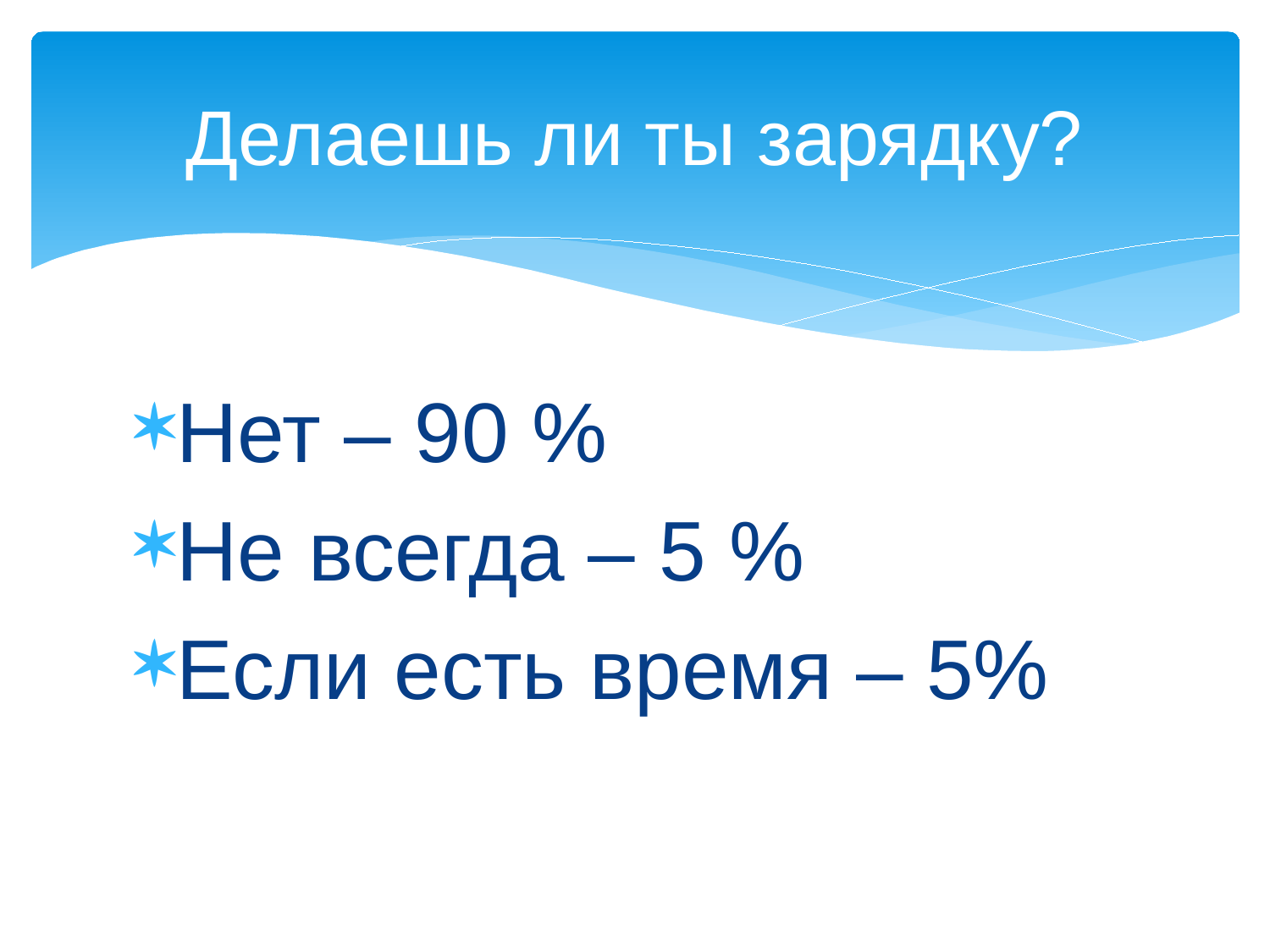

# Делаешь ли ты зарядку?
Нет – 90 %
Не всегда – 5 %
Если есть время – 5%